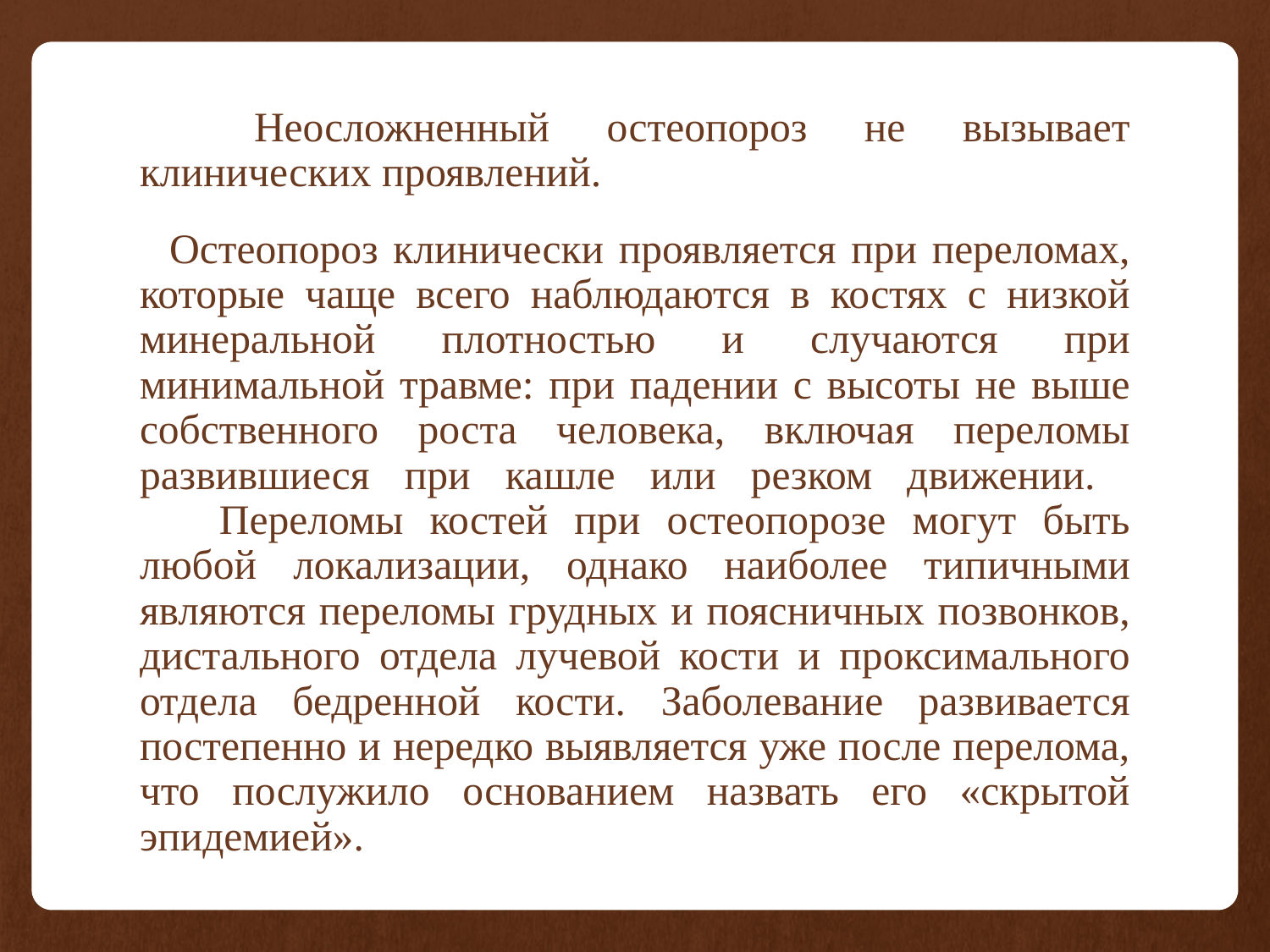

Неосложненный остеопороз не вызывает клинических проявлений.
  Остеопороз клинически проявляется при переломах, которые чаще всего наблюдаются в костях с низкой минеральной плотностью и случаются при минимальной травме: при падении с высоты не выше собственного роста человека, включая переломы развившиеся при кашле или резком движении.
   Переломы костей при остеопорозе могут быть любой локализации, однако наиболее типичными являются переломы грудных и поясничных позвонков, дистального отдела лучевой кости и проксимального отдела бедренной кости. Заболевание развивается постепенно и нередко выявляется уже после перелома, что послужило основанием назвать его «скрытой эпидемией».